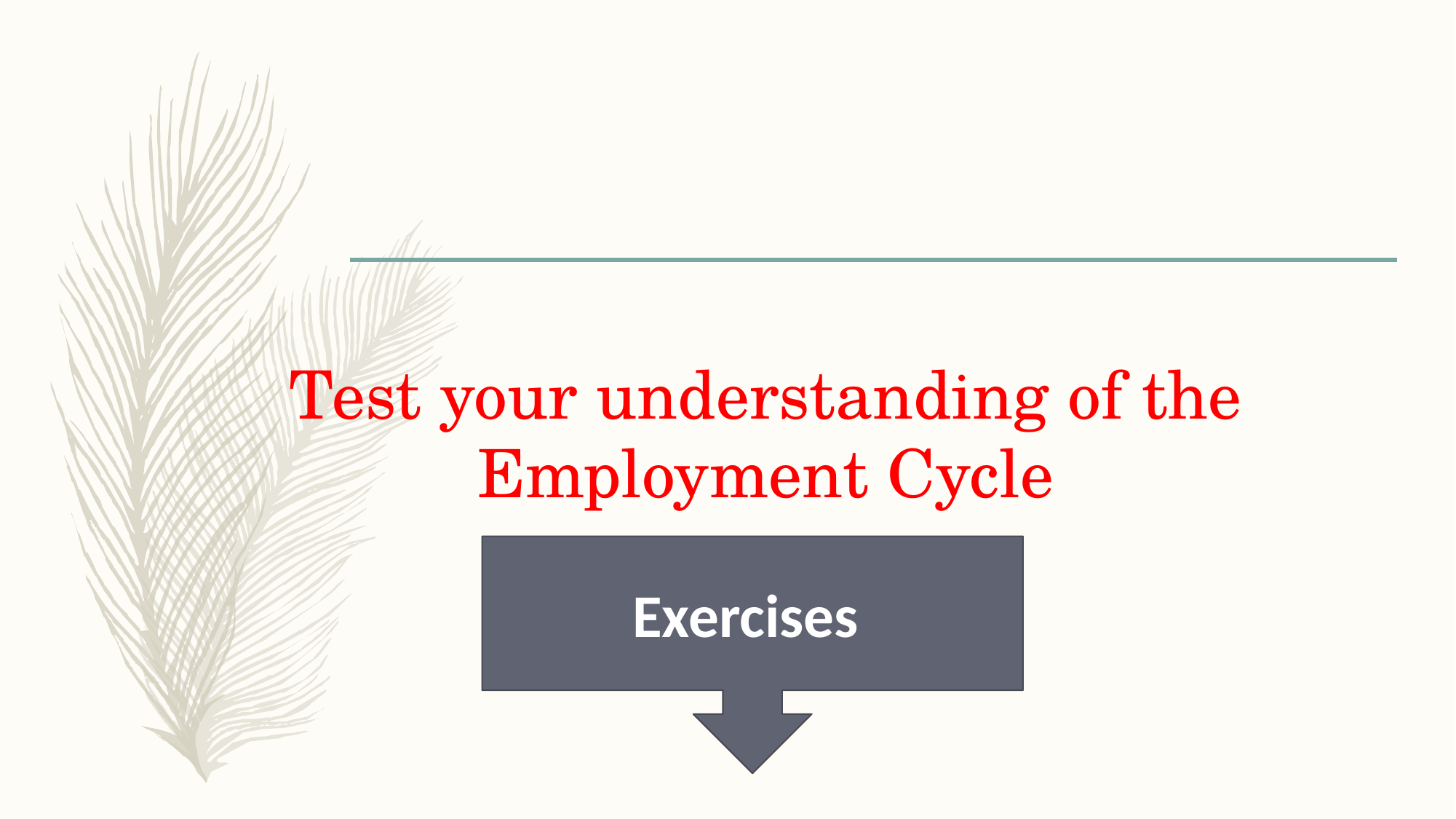

# Test your understanding of the Employment Cycle
Exercises